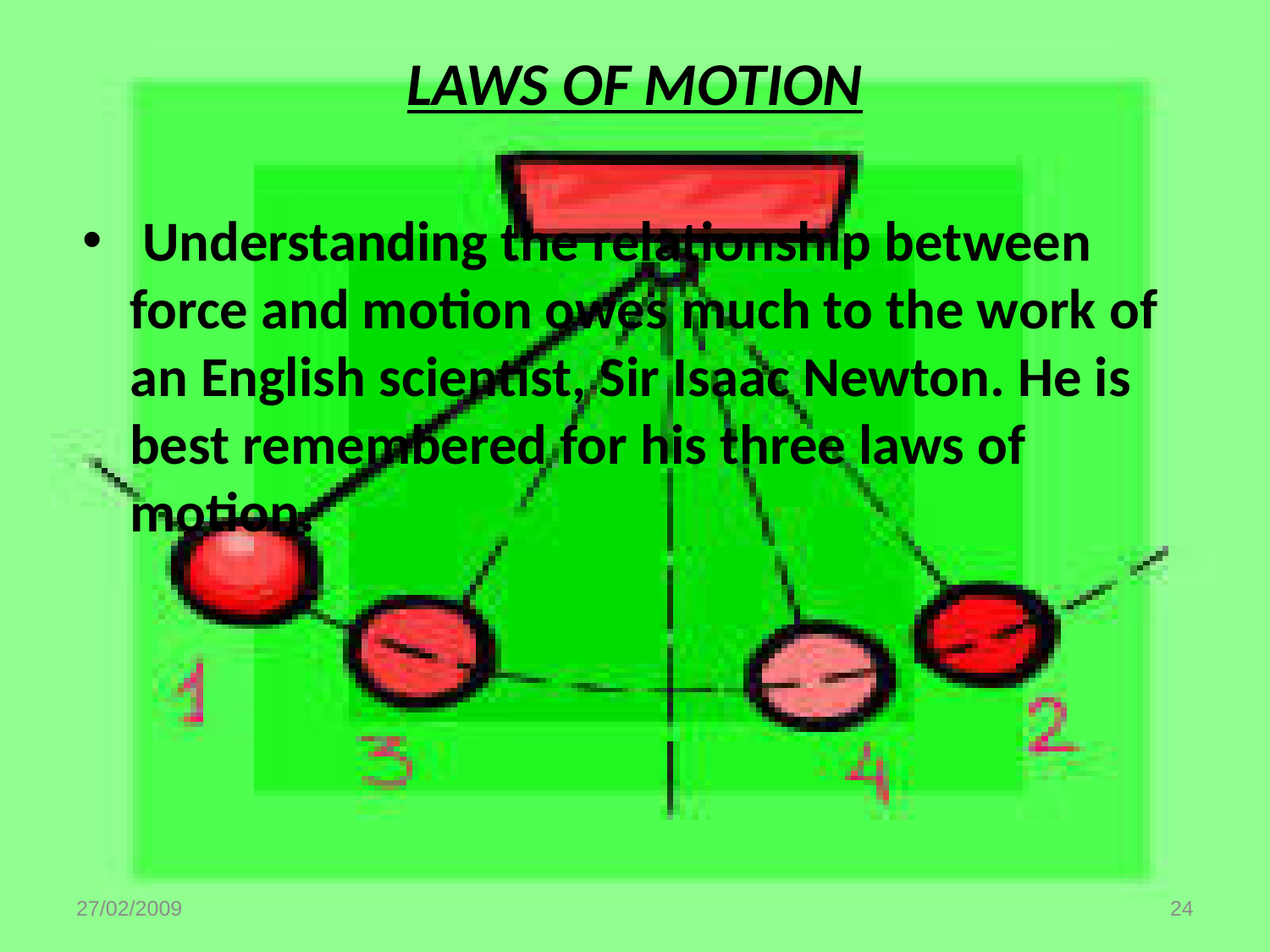

# LAWS OF MOTION
 Understanding the relationship between force and motion owes much to the work of an English scientist, Sir Isaac Newton. He is best remembered for his three laws of motion.
27/02/2009
24